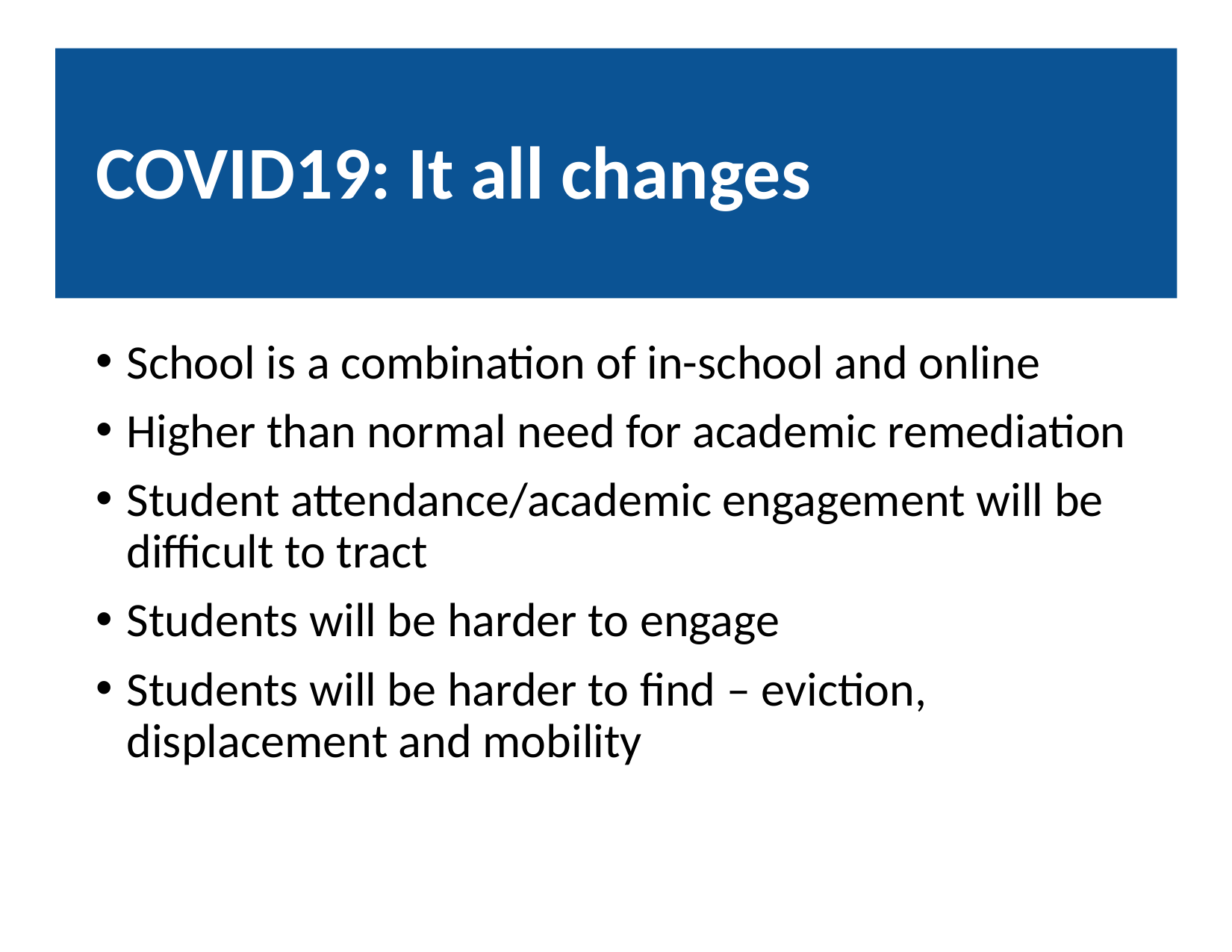

# COVID19: It all changes
School is a combination of in-school and online
Higher than normal need for academic remediation
Student attendance/academic engagement will be difficult to tract
Students will be harder to engage
Students will be harder to find – eviction, displacement and mobility